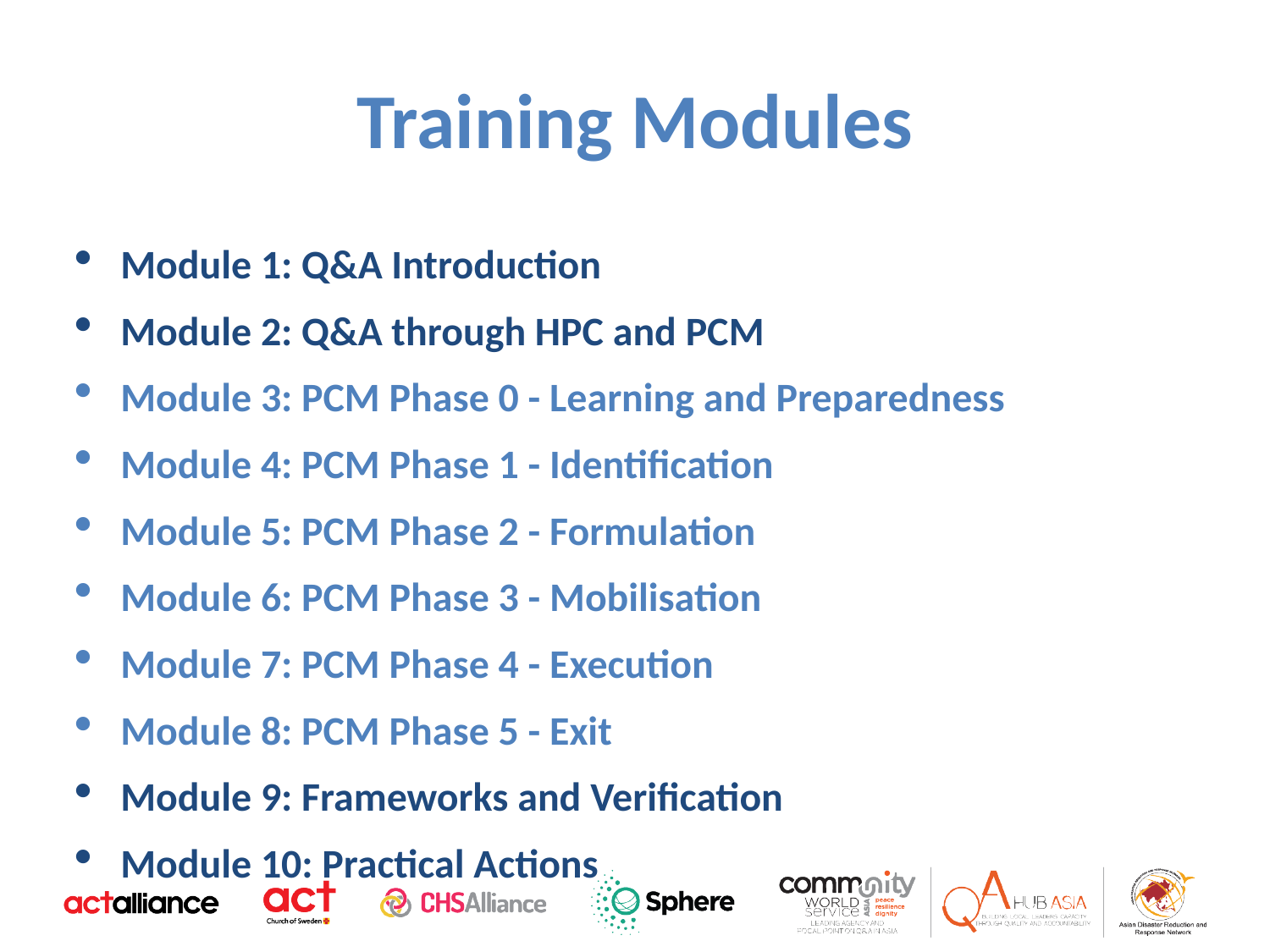

# Training Modules
Module 1: Q&A Introduction
Module 2: Q&A through HPC and PCM
Module 3: PCM Phase 0 - Learning and Preparedness
Module 4: PCM Phase 1 - Identification
Module 5: PCM Phase 2 - Formulation
Module 6: PCM Phase 3 - Mobilisation
Module 7: PCM Phase 4 - Execution
Module 8: PCM Phase 5 - Exit
Module 9: Frameworks and Verification
Module 10: Practical Actions